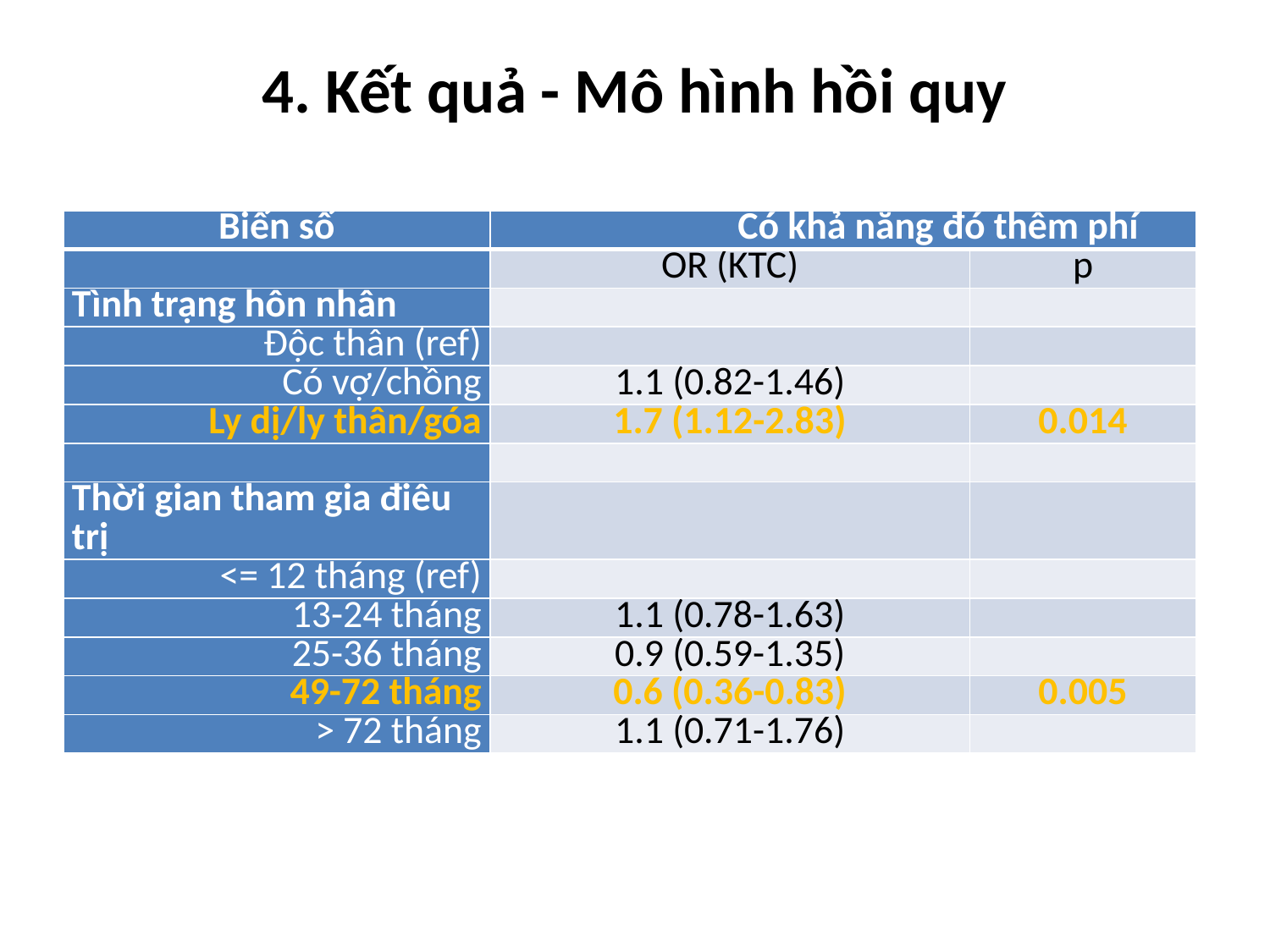

# 4. Kết quả - Mô hình hồi quy
| Biến số | Có khả năng đó thêm phí |  |
| --- | --- | --- |
|  | OR (KTC) | p |
| Tình trạng hôn nhân |  |  |
| Độc thân (ref) |  |  |
| Có vợ/chồng | 1.1 (0.82-1.46) |  |
| Ly dị/ly thân/góa | 1.7 (1.12-2.83) | 0.014 |
|  |  |  |
| Thời gian tham gia điêu trị |  |  |
| <= 12 tháng (ref) |  |  |
| 13-24 tháng | 1.1 (0.78-1.63) |  |
| 25-36 tháng | 0.9 (0.59-1.35) |  |
| 49-72 tháng | 0.6 (0.36-0.83) | 0.005 |
| > 72 tháng | 1.1 (0.71-1.76) |  |